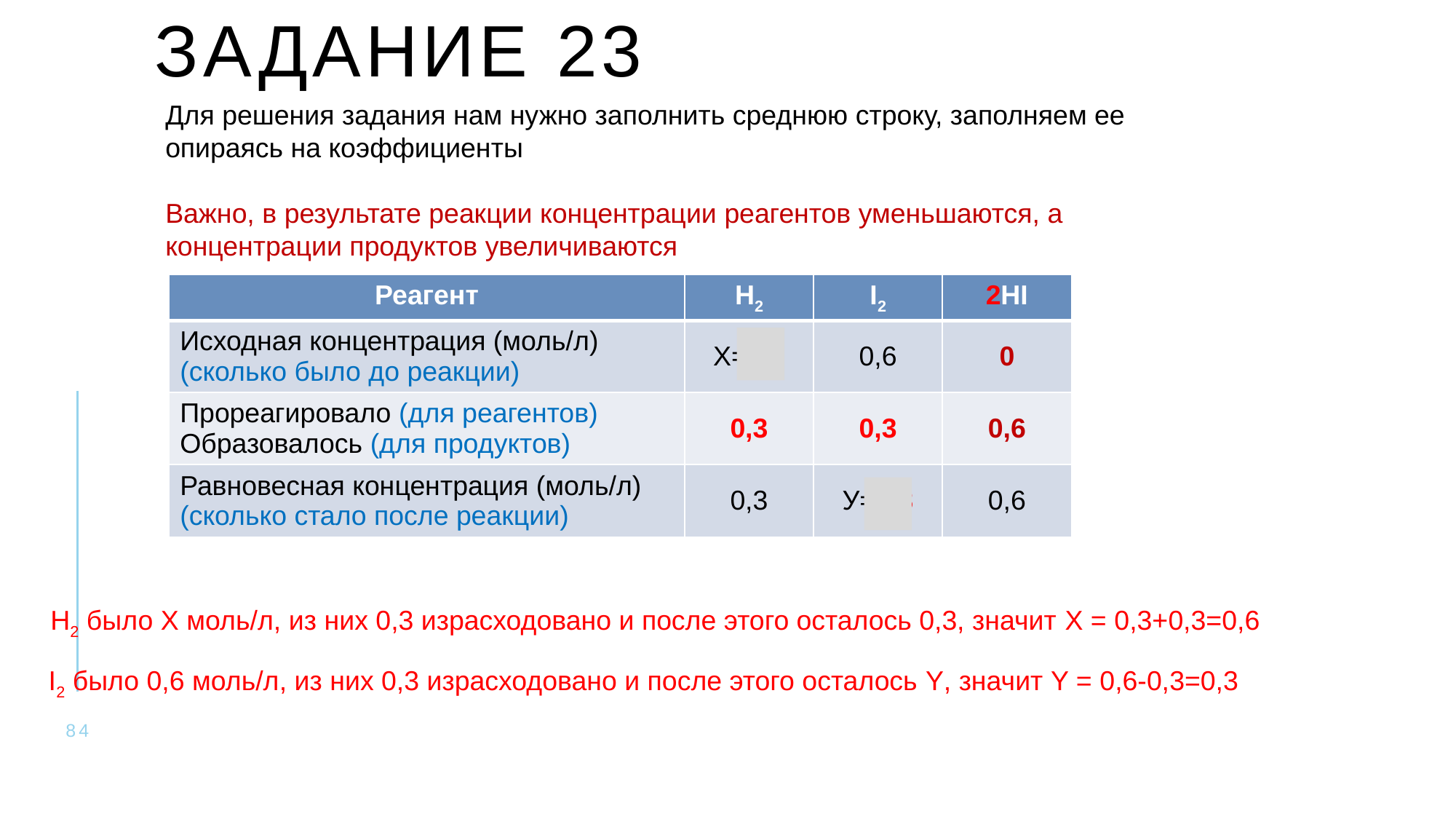

# Задание 23
Для решения задания нам нужно заполнить среднюю строку, заполняем ее опираясь на коэффициенты

Важно, в результате реакции концентрации реагентов уменьшаются, а концентрации продуктов увеличиваются
| Реагент | H2 | I2 | 2HI |
| --- | --- | --- | --- |
| Исходная концентрация (моль/л) (сколько было до реакции) | Х=0,6 | 0,6 | 0 |
| Прореагировало (для реагентов) Образовалось (для продуктов) | 0,3 | 0,3 | 0,6 |
| Равновесная концентрация (моль/л) (сколько стало после реакции) | 0,3 | У=0,3 | 0,6 |

H2 было X моль/л, из них 0,3 израсходовано и после этого осталось 0,3, значит X = 0,3+0,3=0,6
I2 было 0,6 моль/л, из них 0,3 израсходовано и после этого осталось Y, значит Y = 0,6-0,3=0,3
84